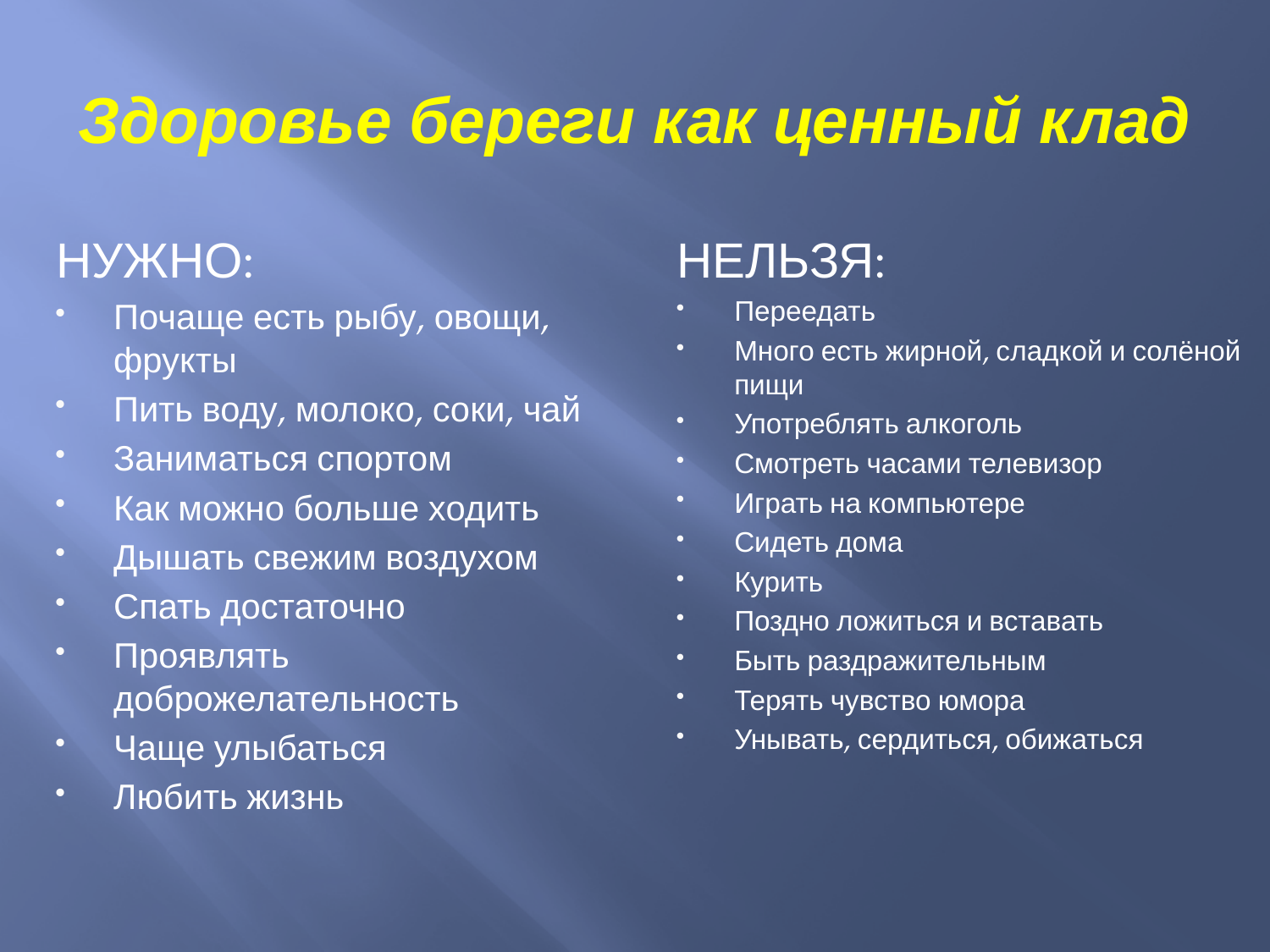

# Здоровье береги как ценный клад
НУЖНО:
Почаще есть рыбу, овощи, фрукты
Пить воду, молоко, соки, чай
Заниматься спортом
Как можно больше ходить
Дышать свежим воздухом
Спать достаточно
Проявлять доброжелательность
Чаще улыбаться
Любить жизнь
НЕЛЬЗЯ:
Переедать
Много есть жирной, сладкой и солёной пищи
Употреблять алкоголь
Смотреть часами телевизор
Играть на компьютере
Сидеть дома
Курить
Поздно ложиться и вставать
Быть раздражительным
Терять чувство юмора
Унывать, сердиться, обижаться